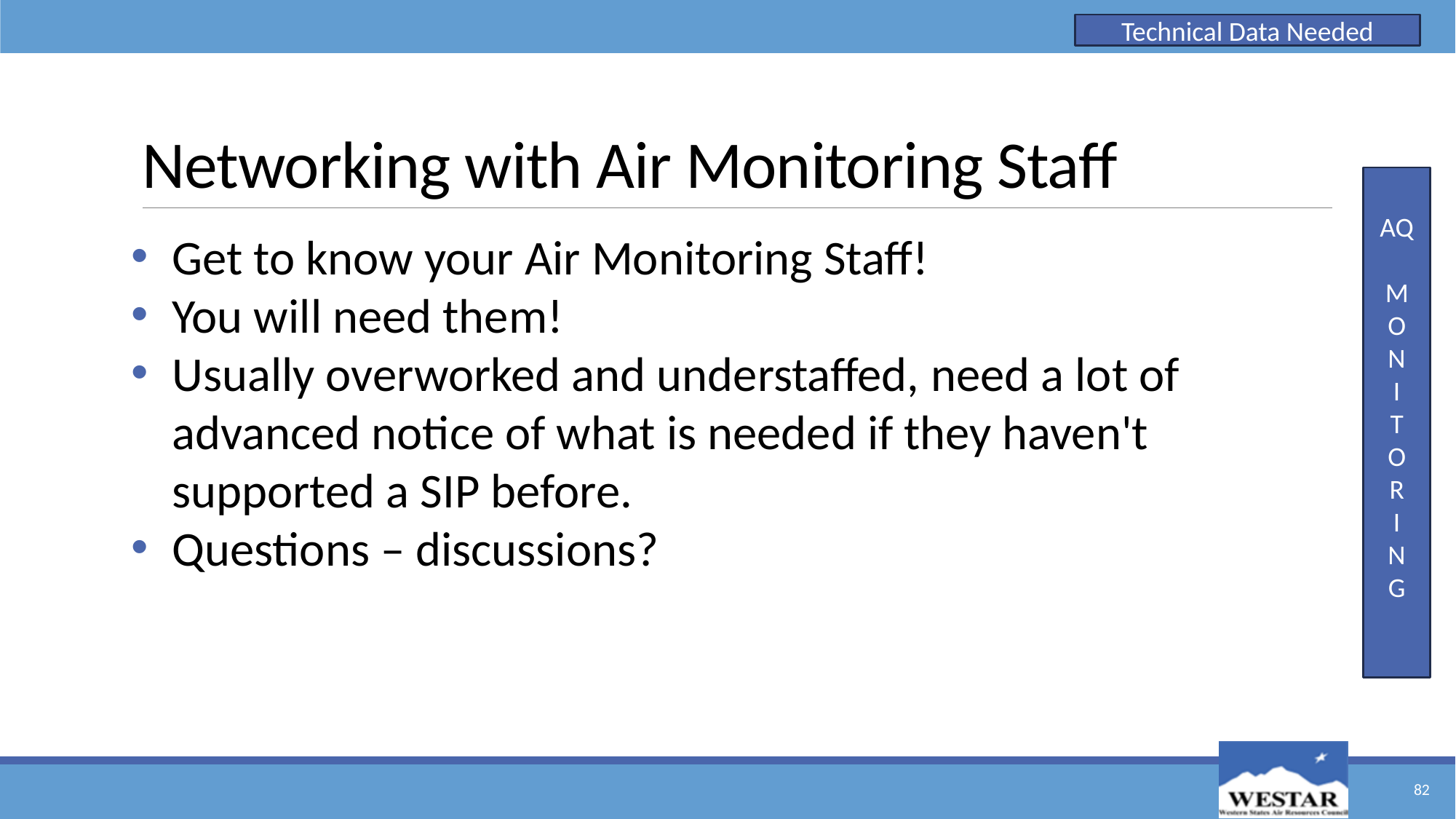

Technical Data Needed
# Networking with Air Monitoring Staff
AQ

M
O
N
I
T
O
R
I
N
G

Get to know your Air Monitoring Staff!
You will need them!
Usually overworked and understaffed, need a lot of advanced notice of what is needed if they haven't supported a SIP before.
Questions – discussions?

82